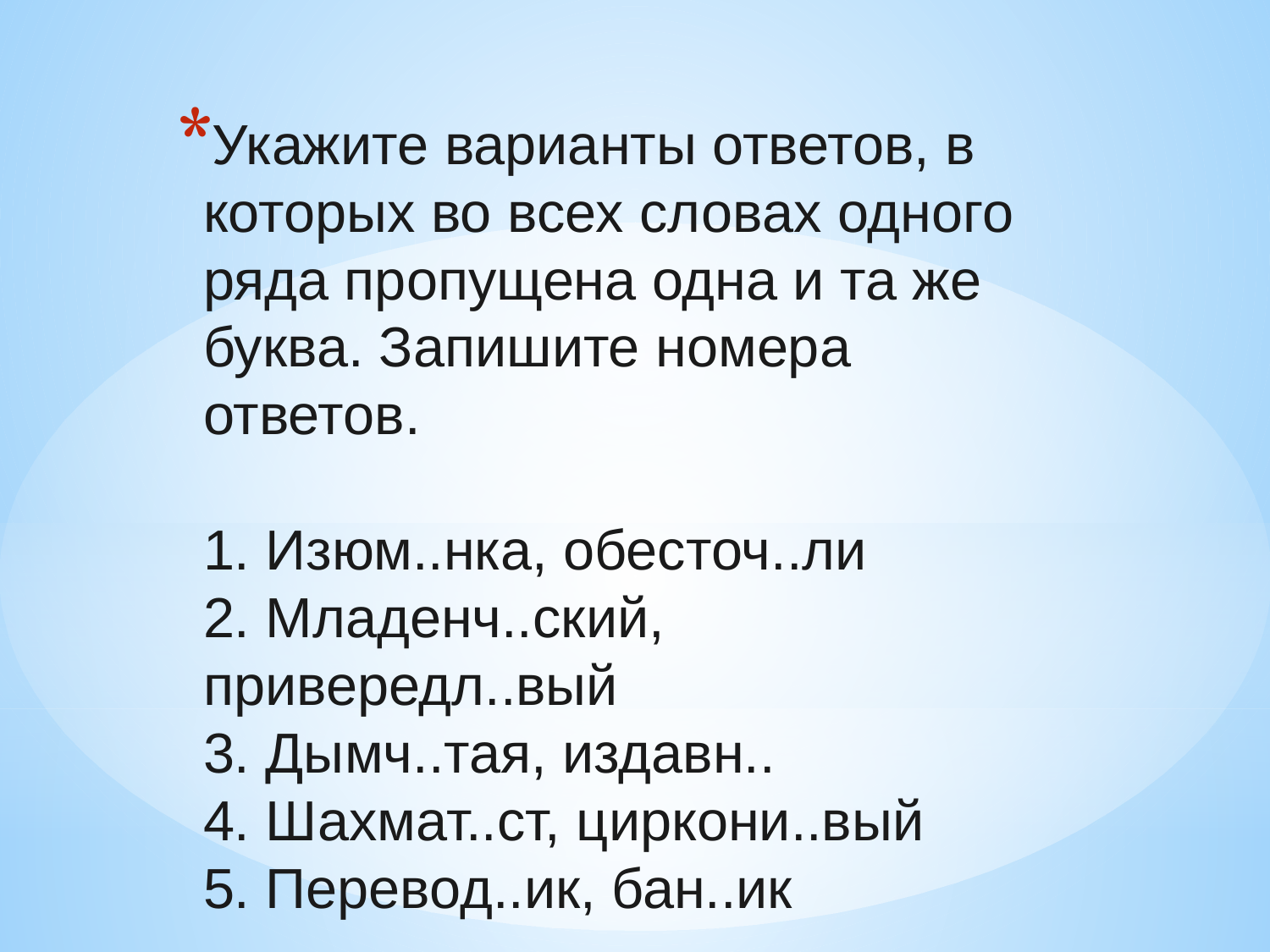

Укажите варианты ответов, в которых во всех словах одного ряда пропущена одна и та же буква. Запишите номера ответов. 
1. Изюм..нка, обесточ..ли 
2. Младенч..ский, привередл..вый 
3. Дымч..тая, издавн.. 
4. Шахмат..ст, циркони..вый 
5. Перевод..ик, бан..ик
#